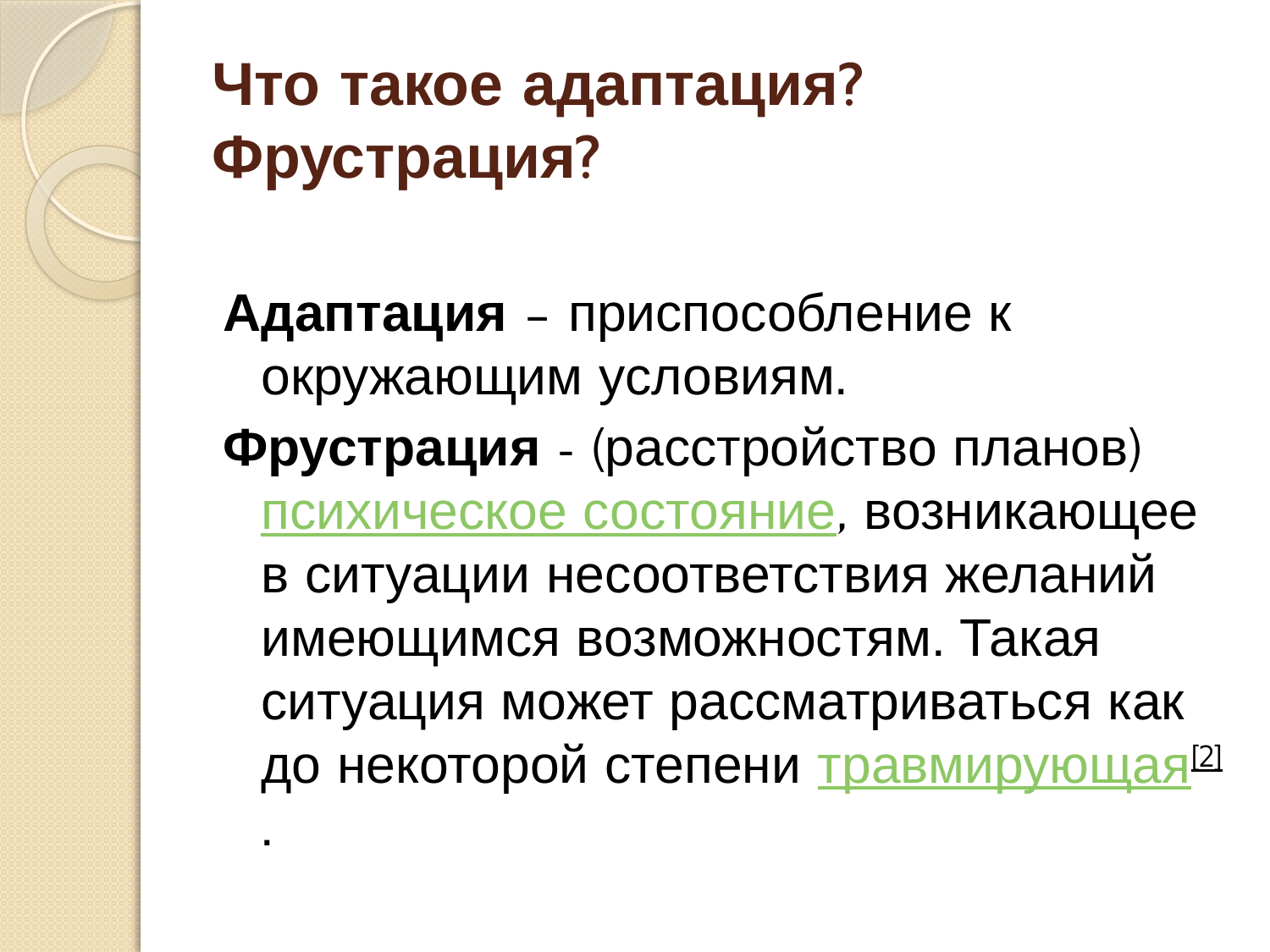

# Что такое адаптация? Фрустрация?

Адаптация – приспособление к окружающим условиям.
Фрустрация - (расстройство планов) психическое состояние, возникающее в ситуации несоответствия желаний имеющимся возможностям. Такая ситуация может рассматриваться как до некоторой степени травмирующая[2].